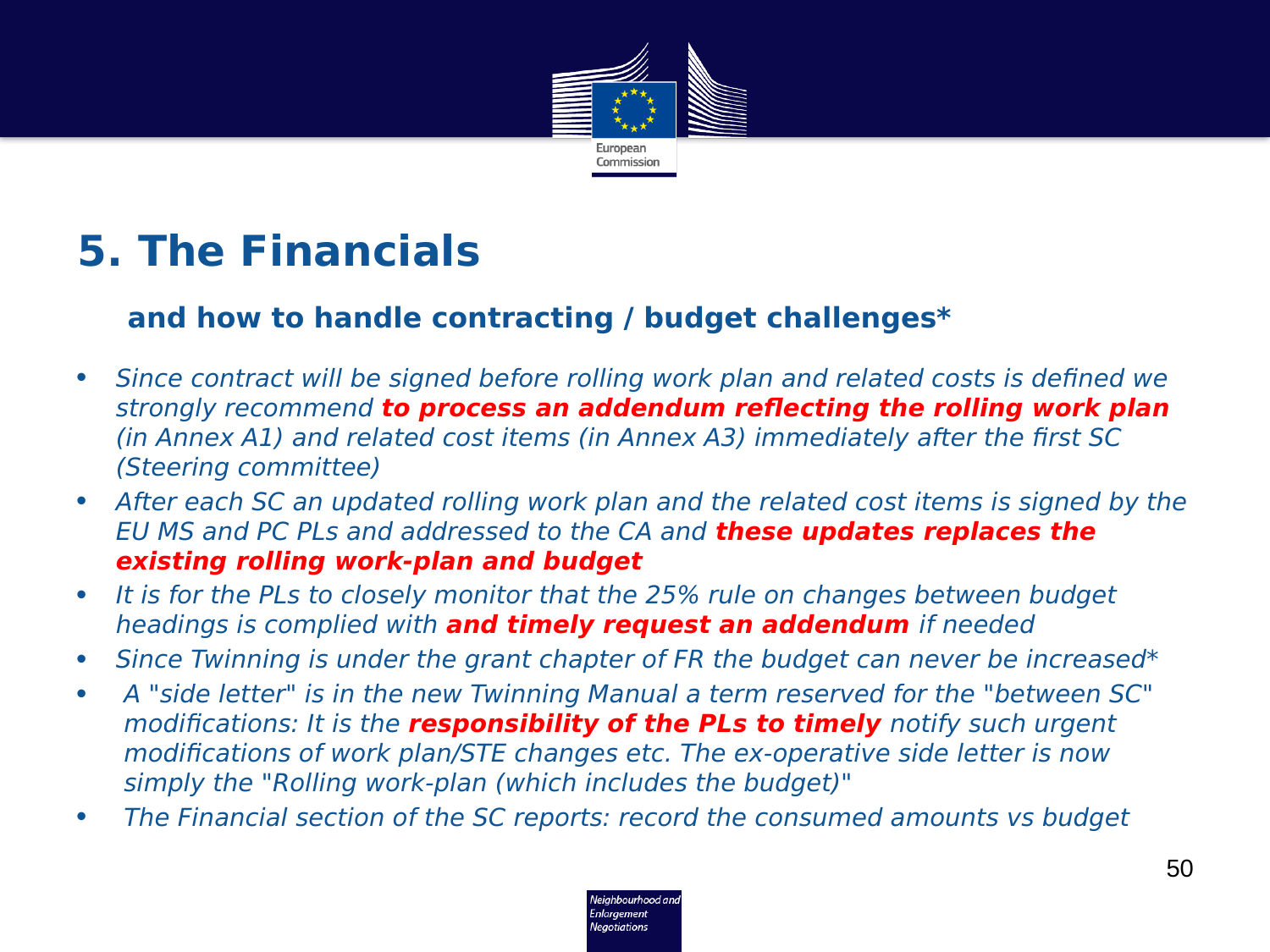

# 5. The Financials and how to handle contracting / budget challenges*
Since contract will be signed before rolling work plan and related costs is defined we strongly recommend to process an addendum reflecting the rolling work plan (in Annex A1) and related cost items (in Annex A3) immediately after the first SC (Steering committee)
After each SC an updated rolling work plan and the related cost items is signed by the EU MS and PC PLs and addressed to the CA and these updates replaces the existing rolling work-plan and budget
It is for the PLs to closely monitor that the 25% rule on changes between budget headings is complied with and timely request an addendum if needed
Since Twinning is under the grant chapter of FR the budget can never be increased*
A "side letter" is in the new Twinning Manual a term reserved for the "between SC" modifications: It is the responsibility of the PLs to timely notify such urgent modifications of work plan/STE changes etc. The ex-operative side letter is now simply the "Rolling work-plan (which includes the budget)"
The Financial section of the SC reports: record the consumed amounts vs budget

50